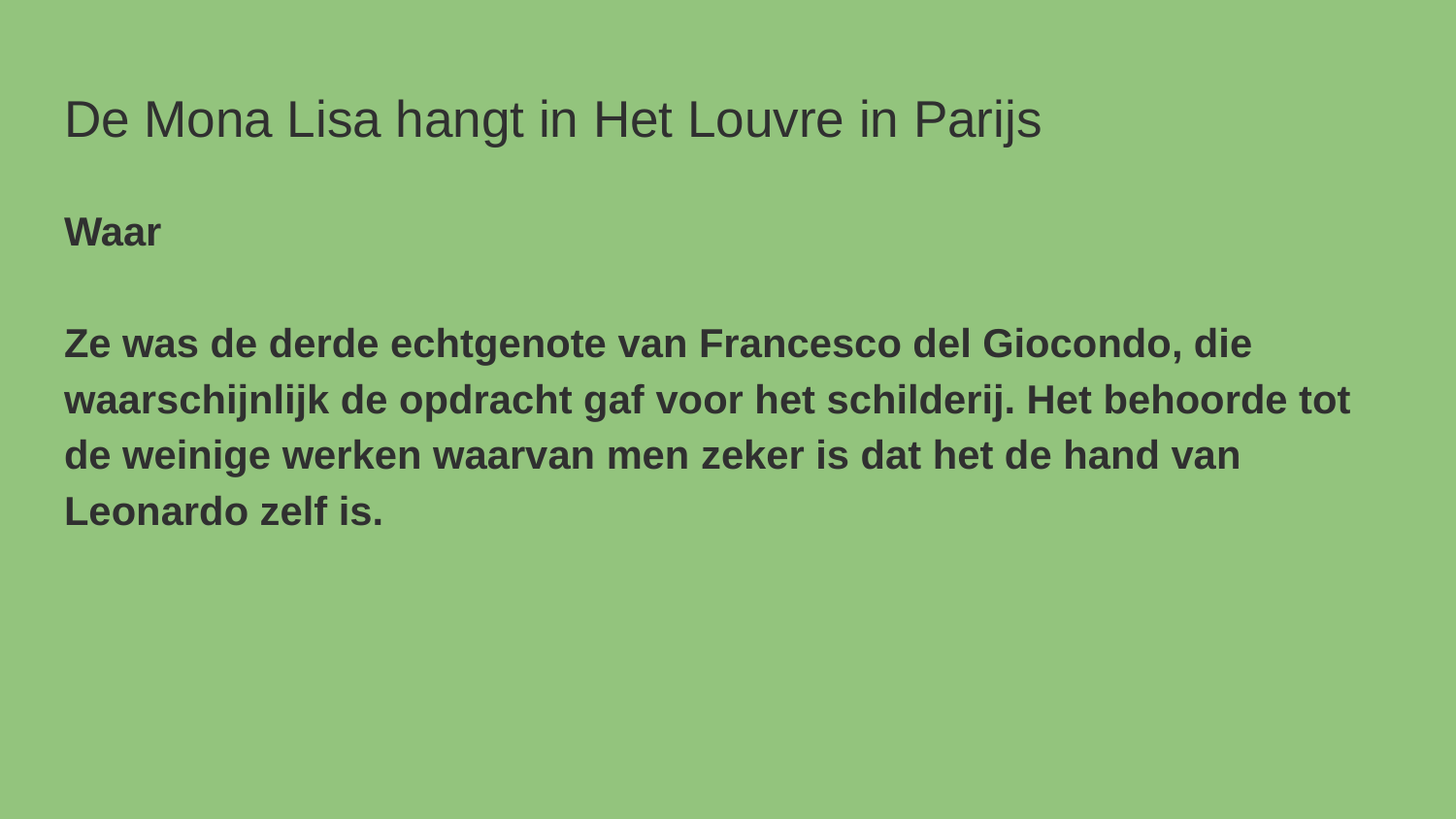

# De Mona Lisa hangt in Het Louvre in Parijs
Waar

Ze was de derde echtgenote van Francesco del Giocondo, die waarschijnlijk de opdracht gaf voor het schilderij. Het behoorde tot de weinige werken waarvan men zeker is dat het de hand van Leonardo zelf is.